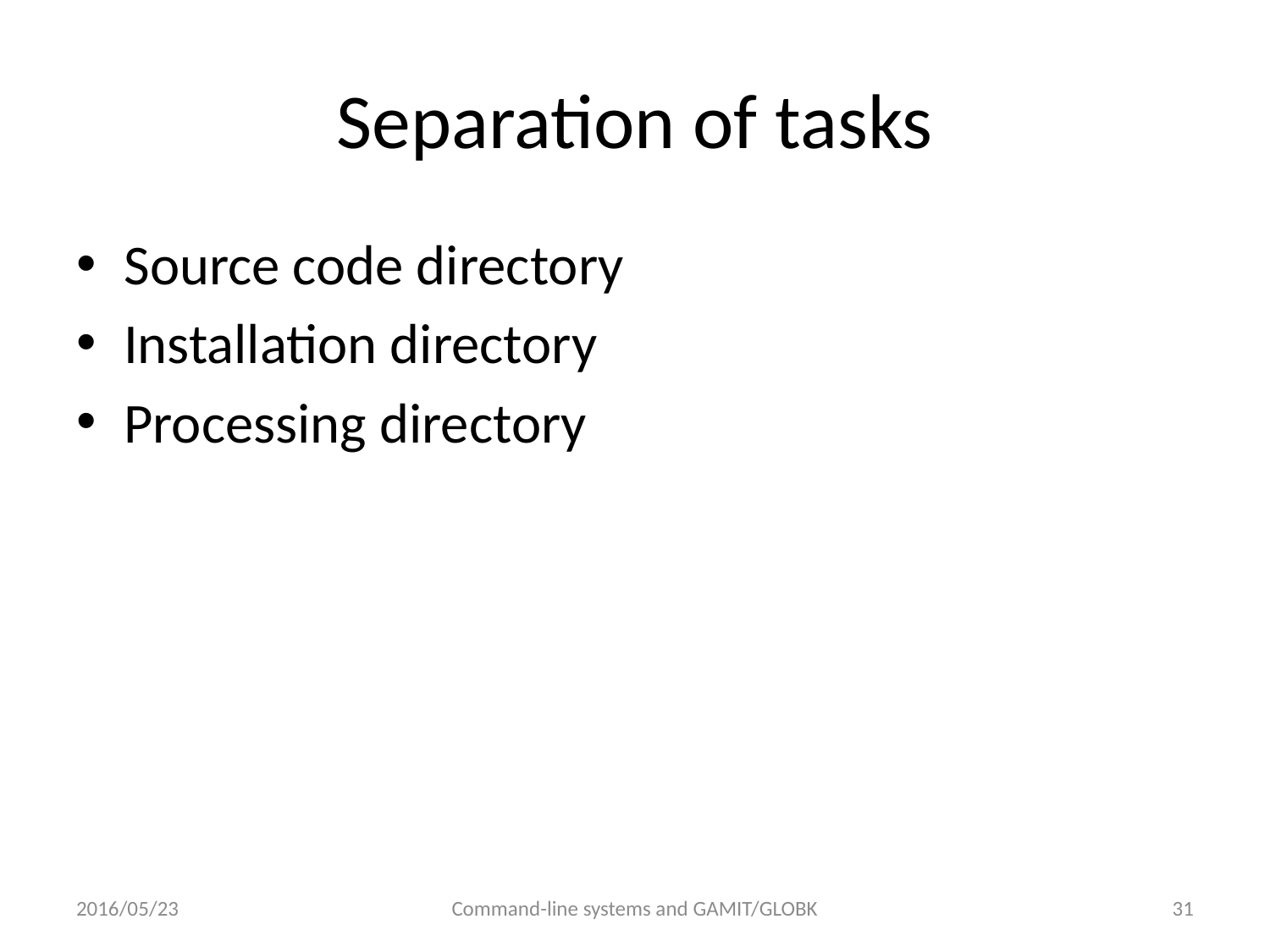

# Separation of tasks
Source code directory
Installation directory
Processing directory
2016/05/23
Command-line systems and GAMIT/GLOBK
31